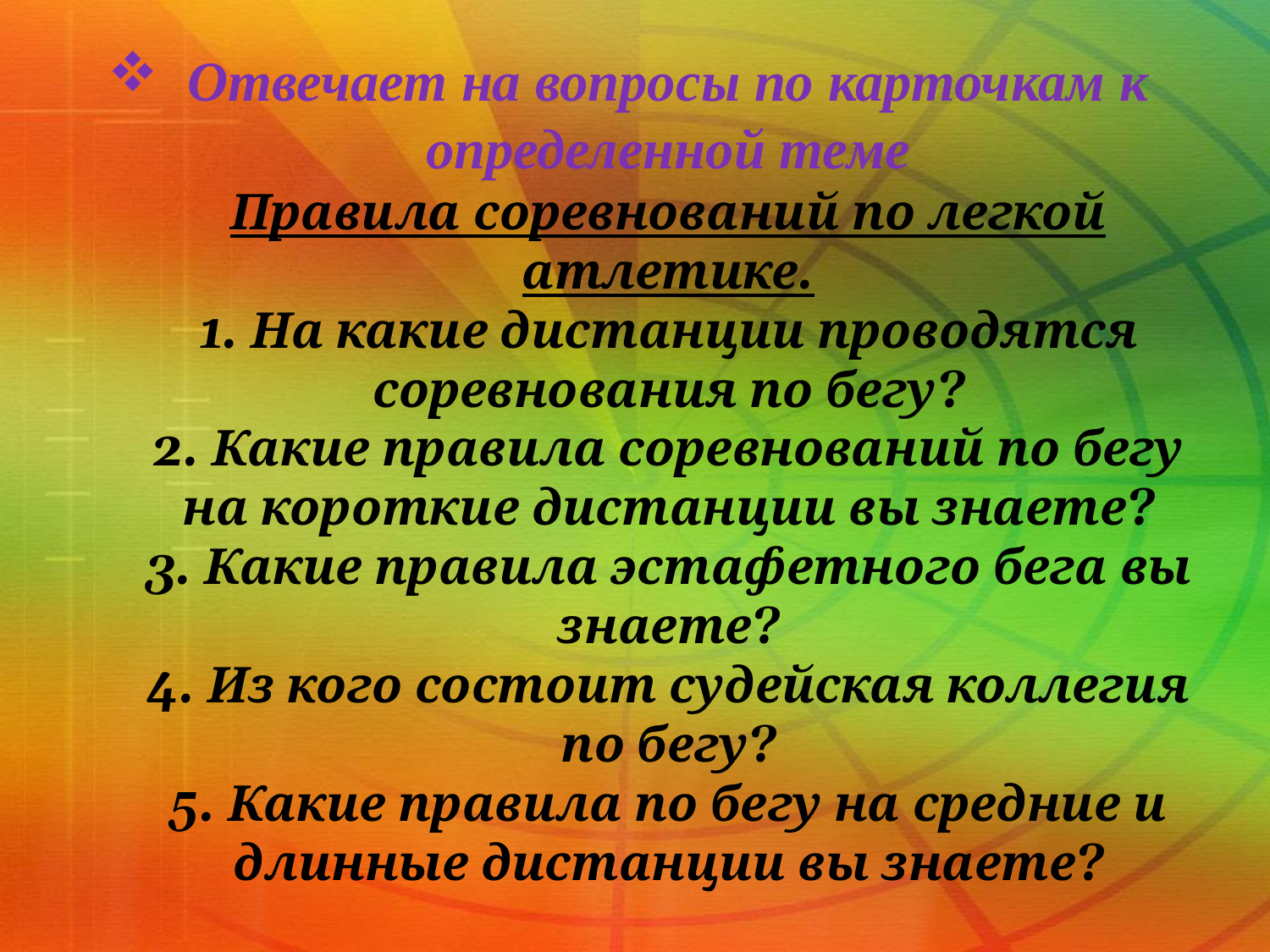

Отвечает на вопросы по карточкам к определенной теме
Правила соревнований по легкой атлетике.
1. На какие дистанции проводятся соревнования по бегу?
2. Какие правила соревнований по бегу на короткие дистанции вы знаете?
3. Какие правила эстафетного бега вы знаете?
4. Из кого состоит судейская коллегия по бегу?
5. Какие правила по бегу на средние и длинные дистанции вы знаете?

10